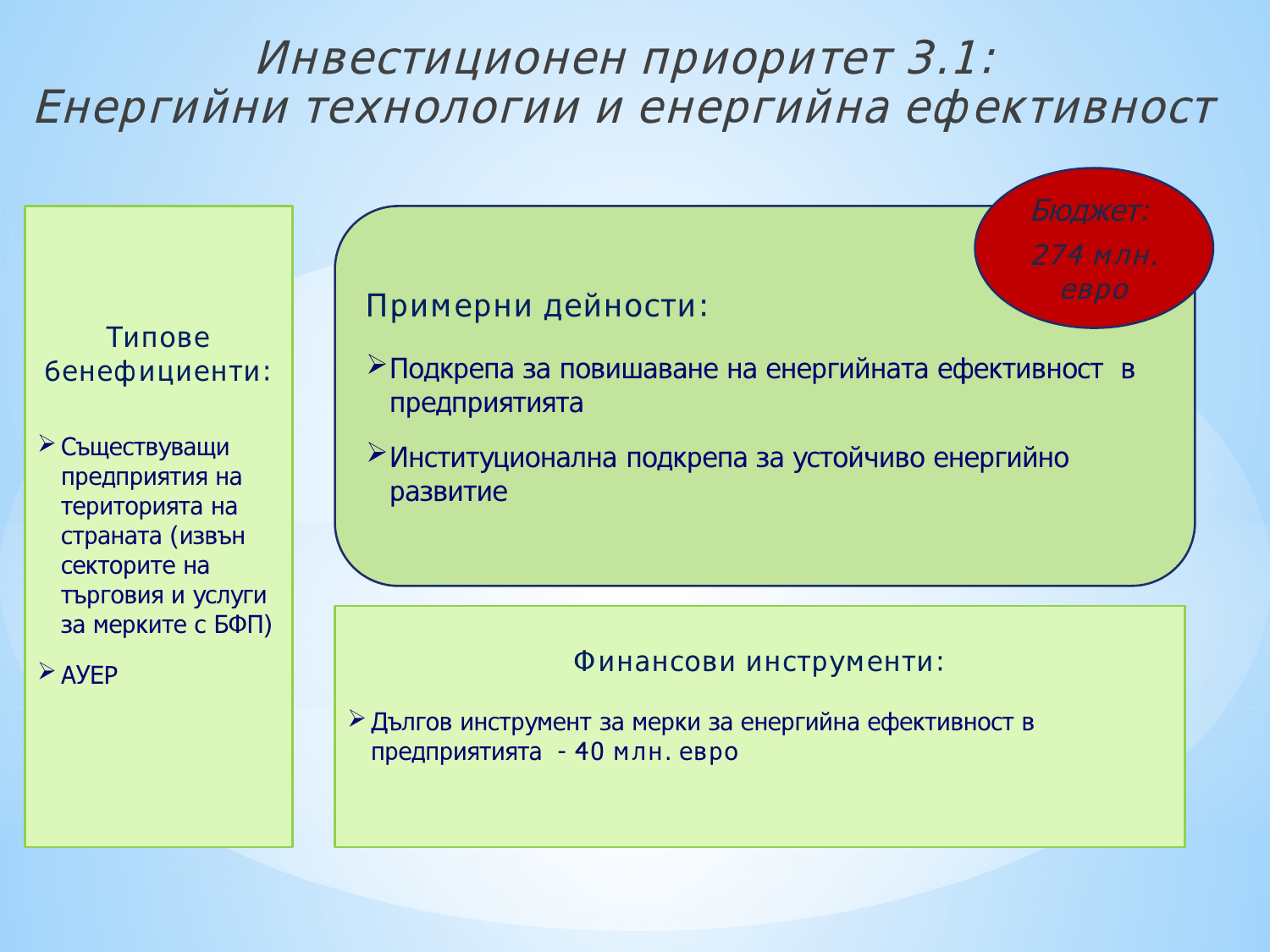

Инвестиционен приоритет 3.1:
Енергийни технологии и енергийна ефективност
Бюджет:
274 млн. евро
Типове бенефициенти:

Съществуващи предприятия на територията на страната (извън секторите на търговия и услуги за мерките с БФП)
АУЕР

Примерни дейности:

Подкрепа за повишаване на енергийната ефективност  в предприятията
Институционална подкрепа за устойчиво енергийно развитие
Финансови инструменти:

Дългов инструмент за мерки за енергийна ефективност в предприятията  - 40 млн. евро